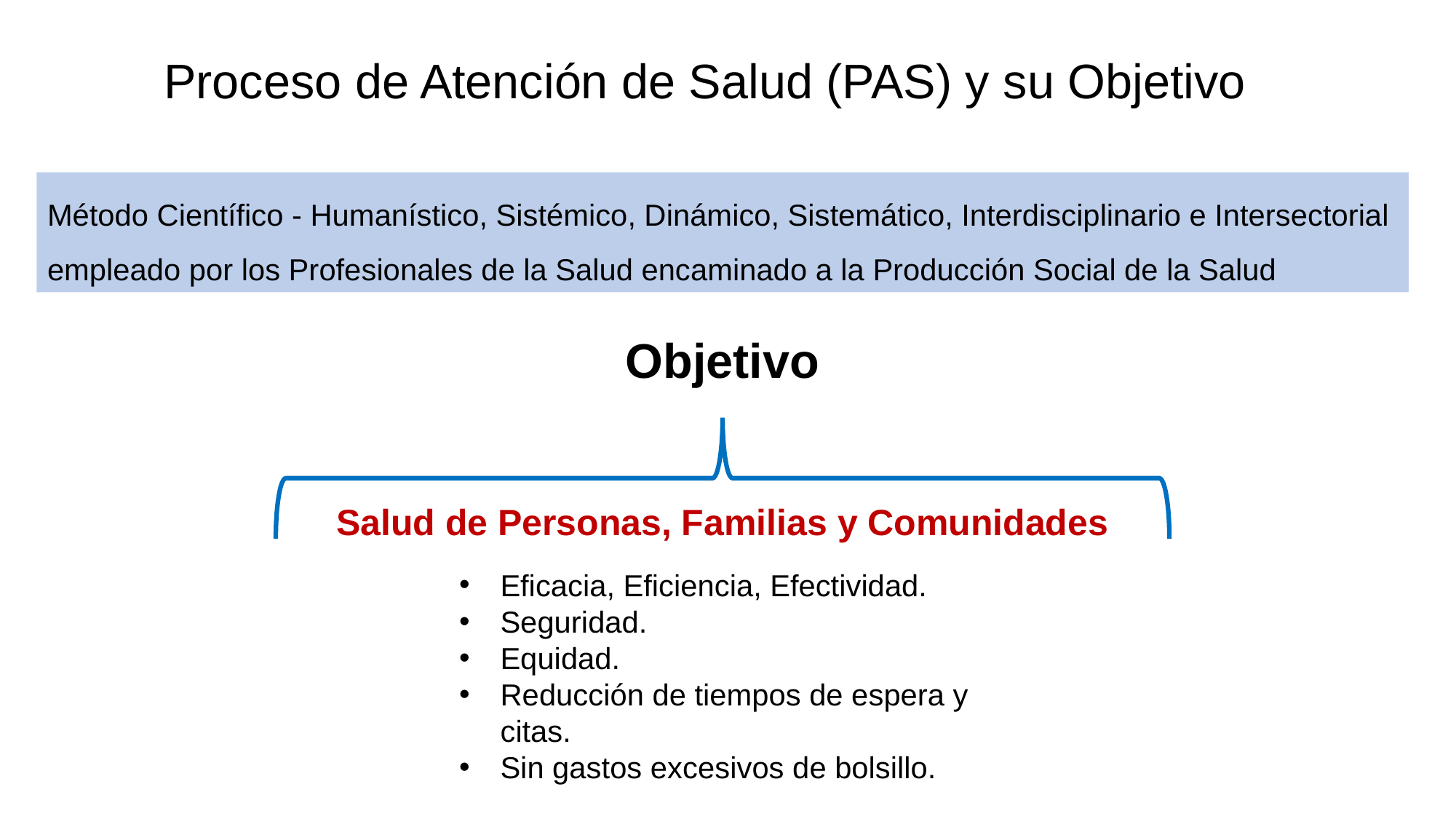

Proceso de Atención de Salud (PAS) y su Objetivo
Método Científico - Humanístico, Sistémico, Dinámico, Sistemático, Interdisciplinario e Intersectorial
empleado por los Profesionales de la Salud encaminado a la Producción Social de la Salud
Objetivo
Salud de Personas, Familias y Comunidades
Eficacia, Eficiencia, Efectividad.
Seguridad.
Equidad.
Reducción de tiempos de espera y citas.
Sin gastos excesivos de bolsillo.